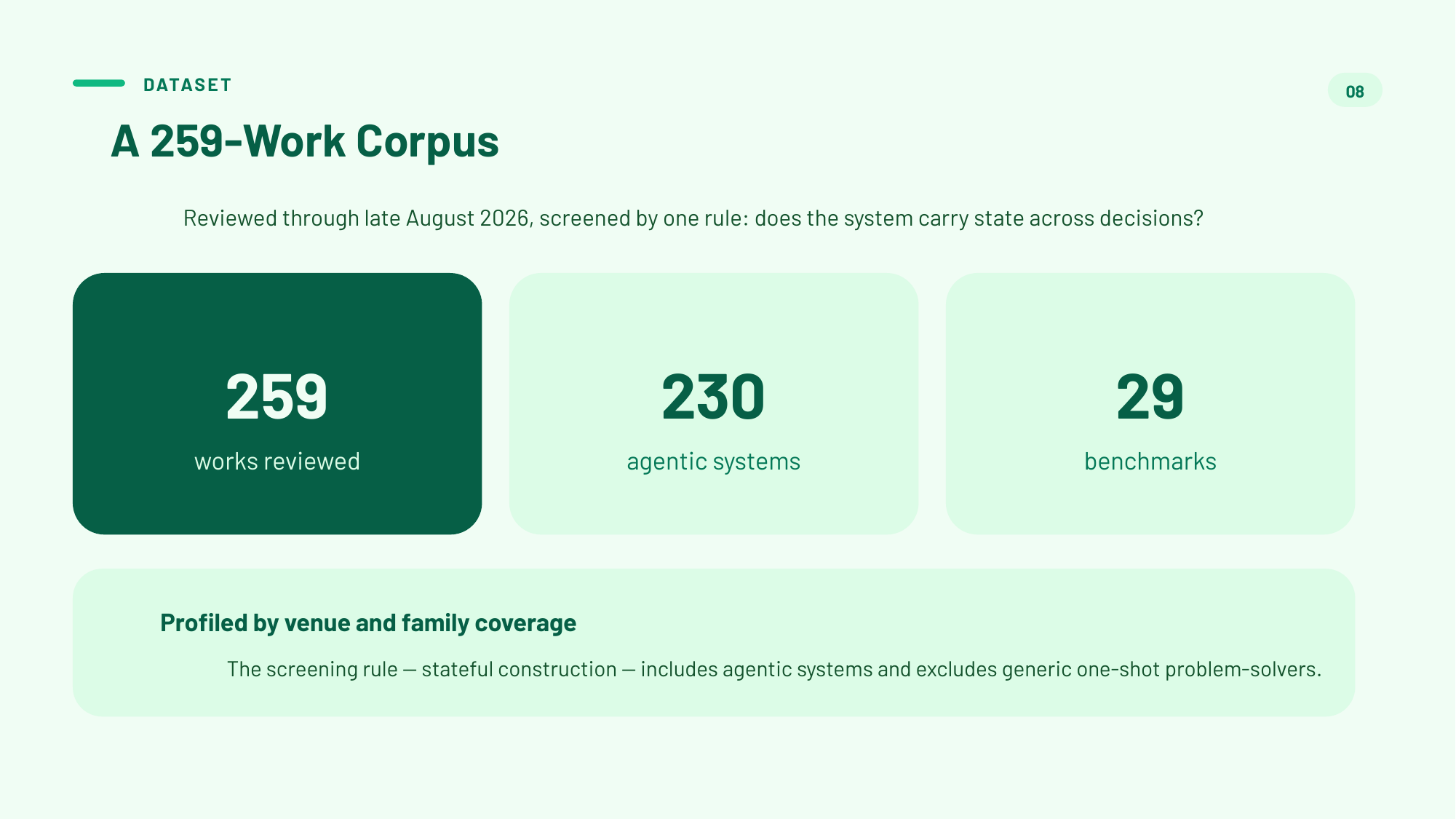

DATASET

08
A 259-Work Corpus
Reviewed through late August 2026, screened by one rule: does the system carry state across decisions?

259
230
29
works reviewed
agentic systems
benchmarks

Profiled by venue and family coverage
The screening rule — stateful construction — includes agentic systems and excludes generic one-shot problem-solvers.